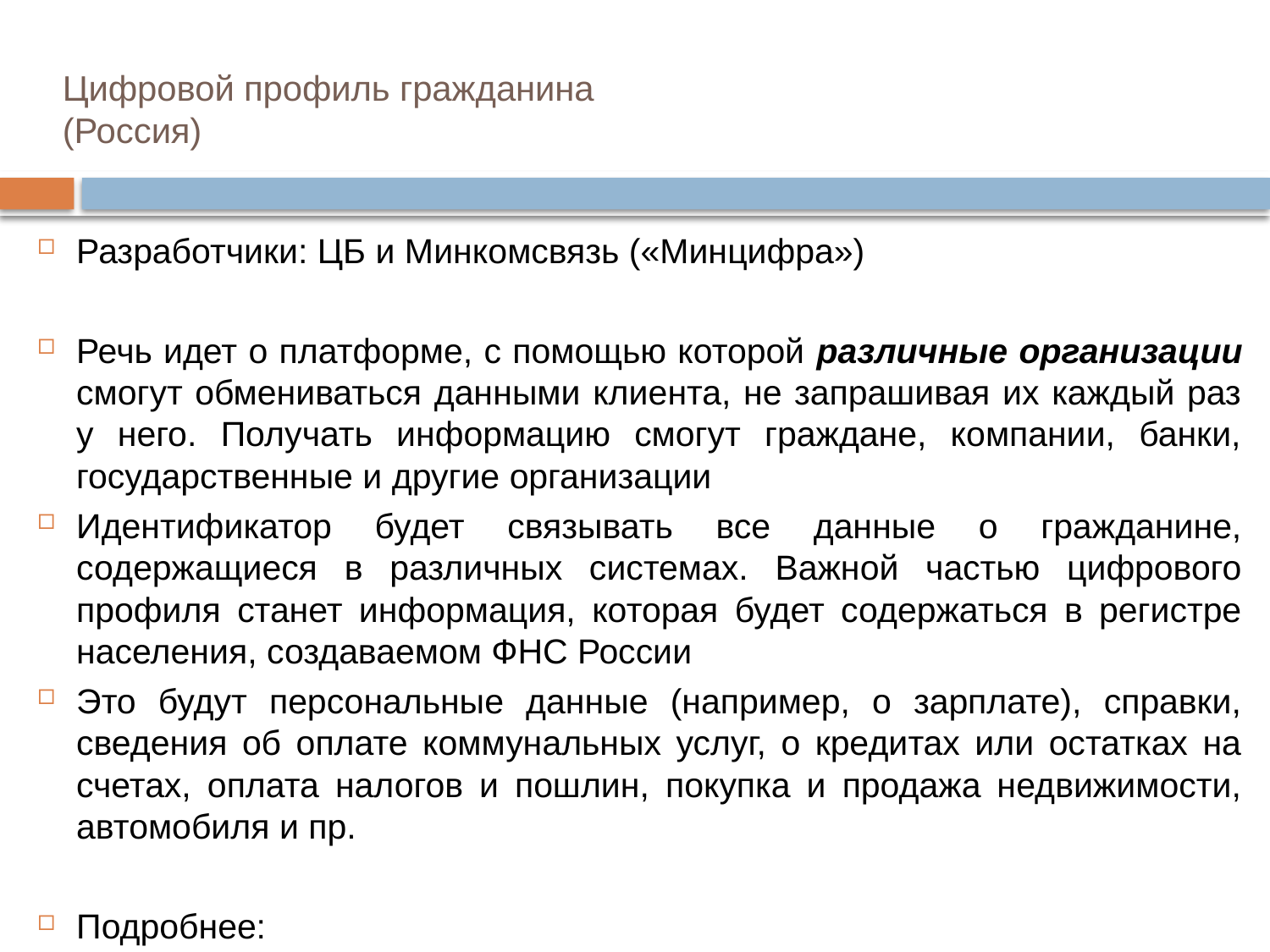

# Цифровой профиль гражданина (Россия)
Разработчики: ЦБ и Минкомсвязь («Минцифра»)

Речь идет о платформе, с помощью которой различные организации смогут обмениваться данными клиента, не запрашивая их каждый раз у него. Получать информацию смогут граждане, компании, банки, государственные и другие организации
Идентификатор будет связывать все данные о гражданине, содержащиеся в различных системах. Важной частью цифрового профиля станет информация, которая будет содержаться в регистре населения, создаваемом ФНС России
Это будут персональные данные (например, о зарплате), справки, сведения об оплате коммунальных услуг, о кредитах или остатках на счетах, оплата налогов и пошлин, покупка и продажа недвижимости, автомобиля и пр.

Подробнее: https://www.newsru.com/finance/29jun2018/rudigtalprofiles.html